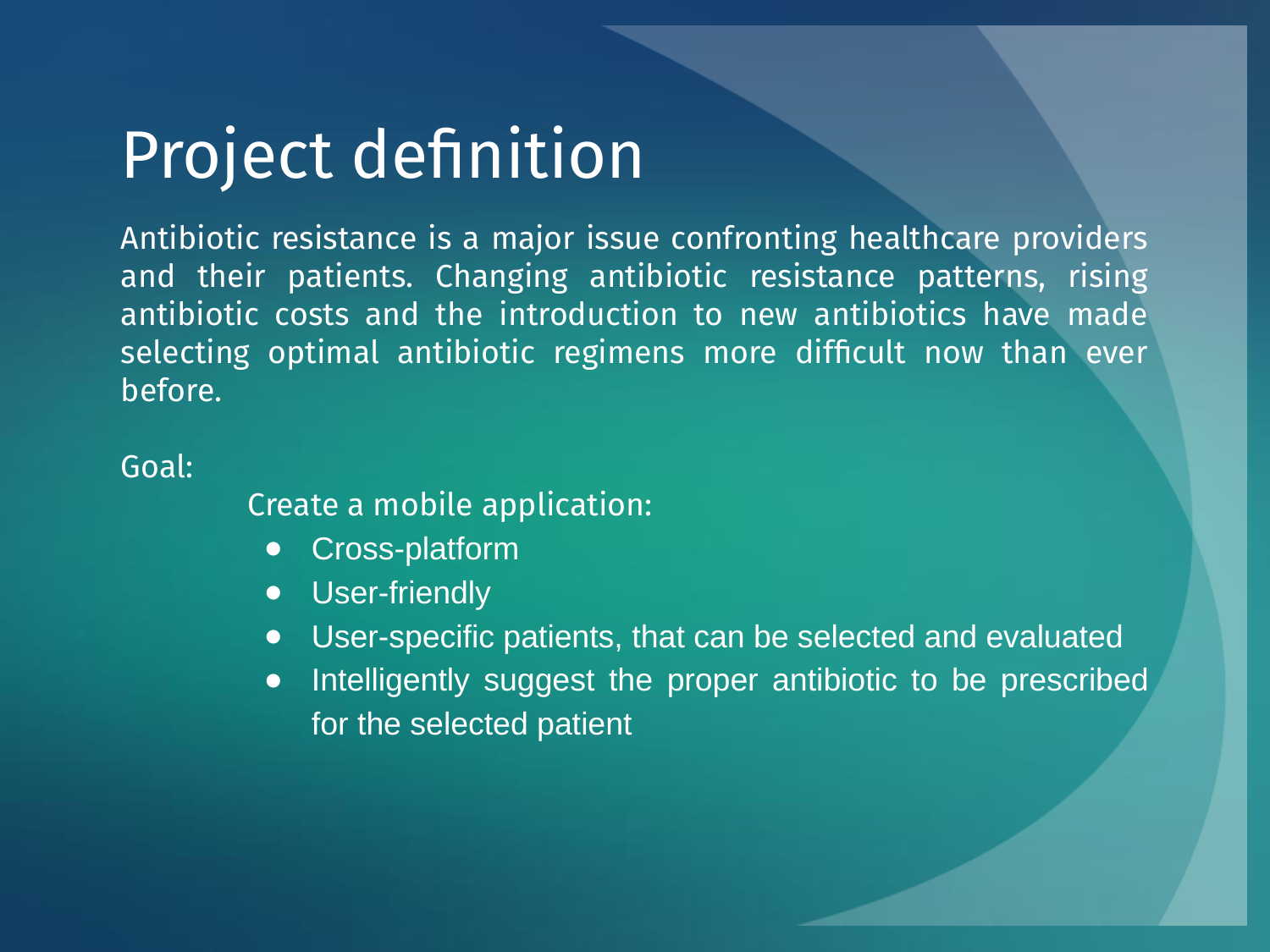

# Project definition
Antibiotic resistance is a major issue confronting healthcare providers and their patients. Changing antibiotic resistance patterns, rising antibiotic costs and the introduction to new antibiotics have made selecting optimal antibiotic regimens more difficult now than ever before.

Goal:
	Create a mobile application:
Cross-platform
User-friendly
User-specific patients, that can be selected and evaluated
Intelligently suggest the proper antibiotic to be prescribed for the selected patient